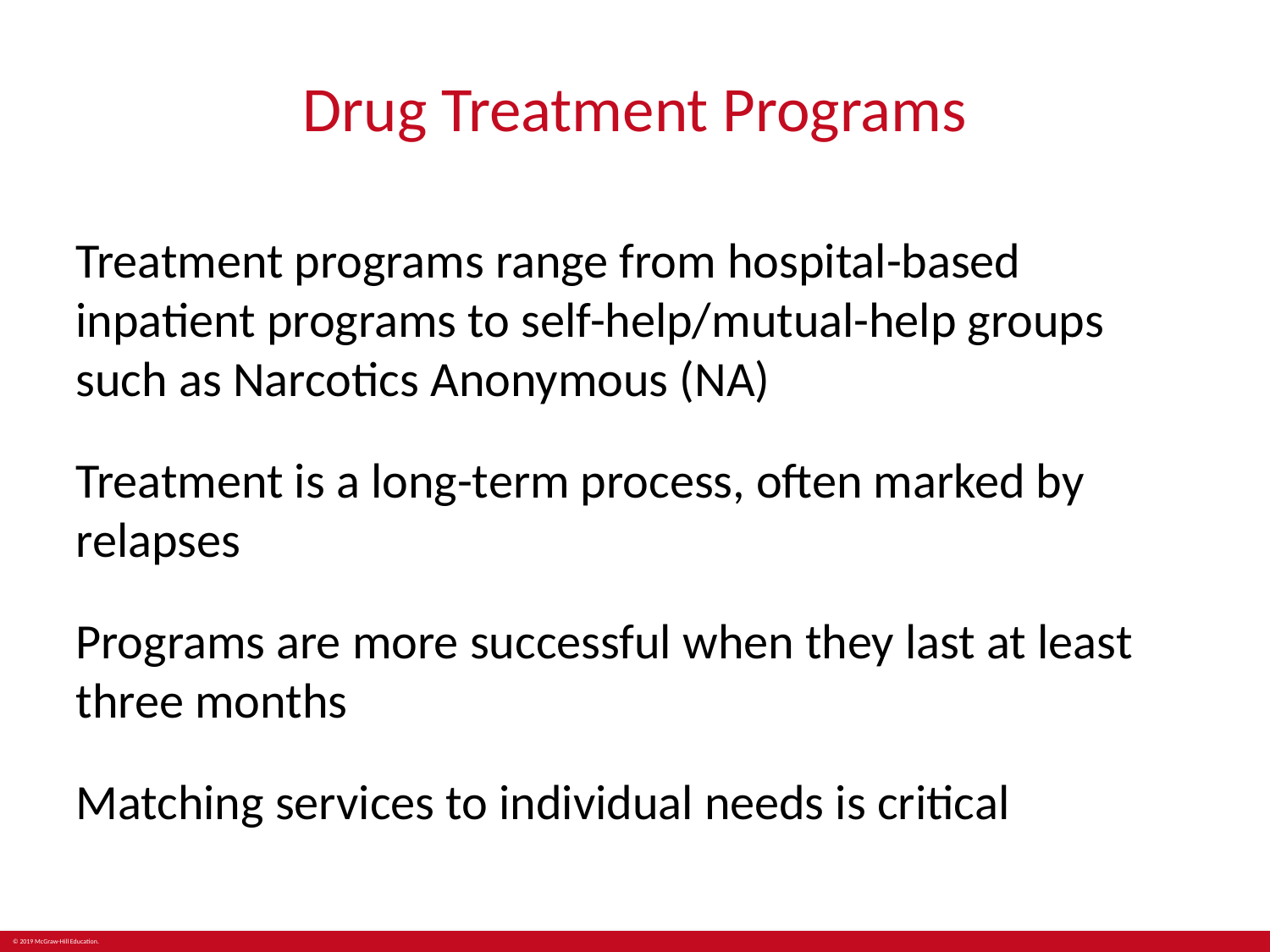

# Drug Treatment Programs
Treatment programs range from hospital-based inpatient programs to self-help/mutual-help groups such as Narcotics Anonymous (NA)
Treatment is a long-term process, often marked by relapses
Programs are more successful when they last at least three months
Matching services to individual needs is critical